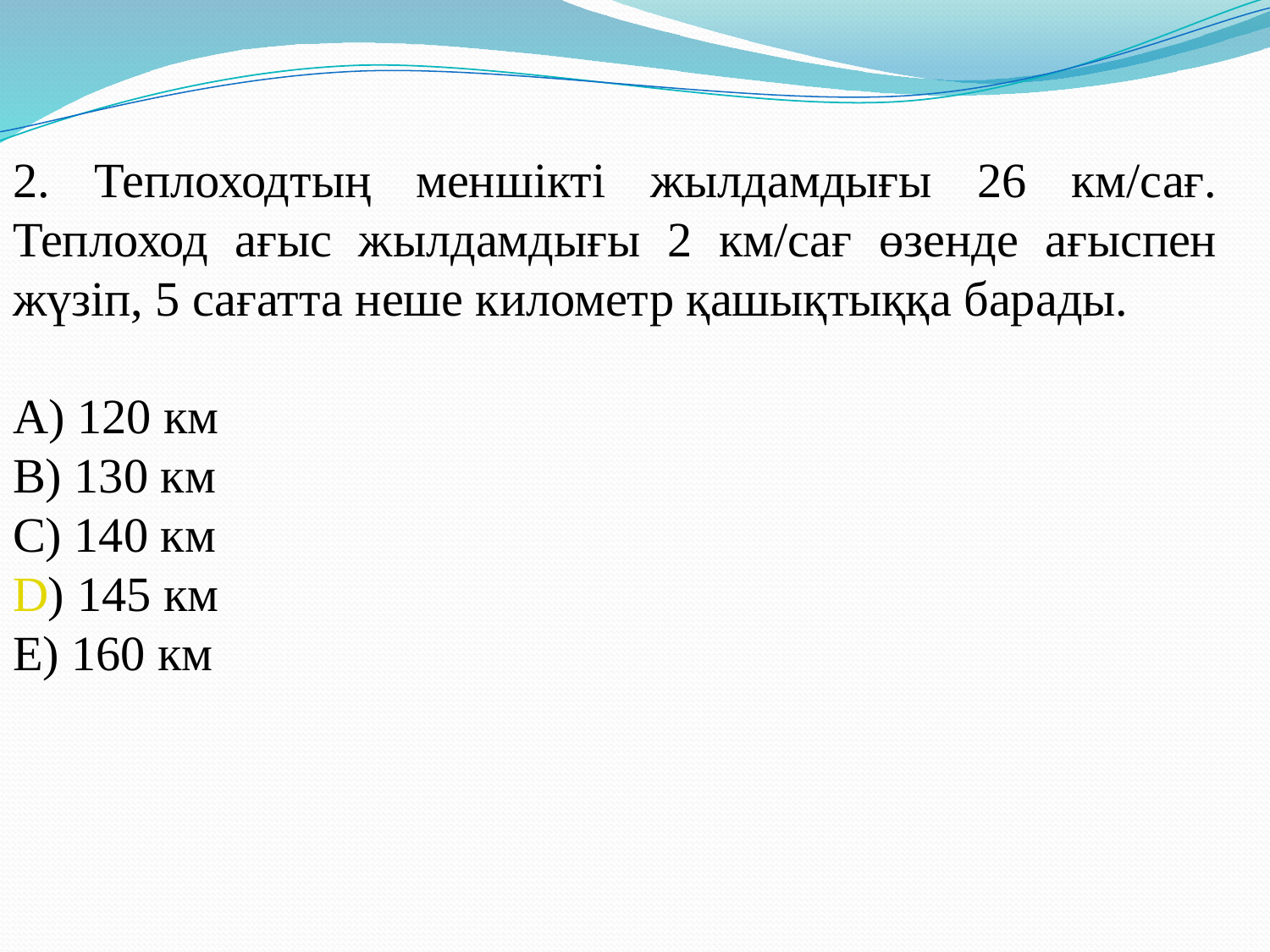

2. Теплоходтың меншікті жылдамдығы 26 км/сағ. Теплоход ағыс жылдамдығы 2 км/сағ өзенде ағыспен жүзіп, 5 сағатта неше километр қашықтыққа барады.

А) 120 км
В) 130 км
С) 140 км
D) 145 км
Е) 160 км